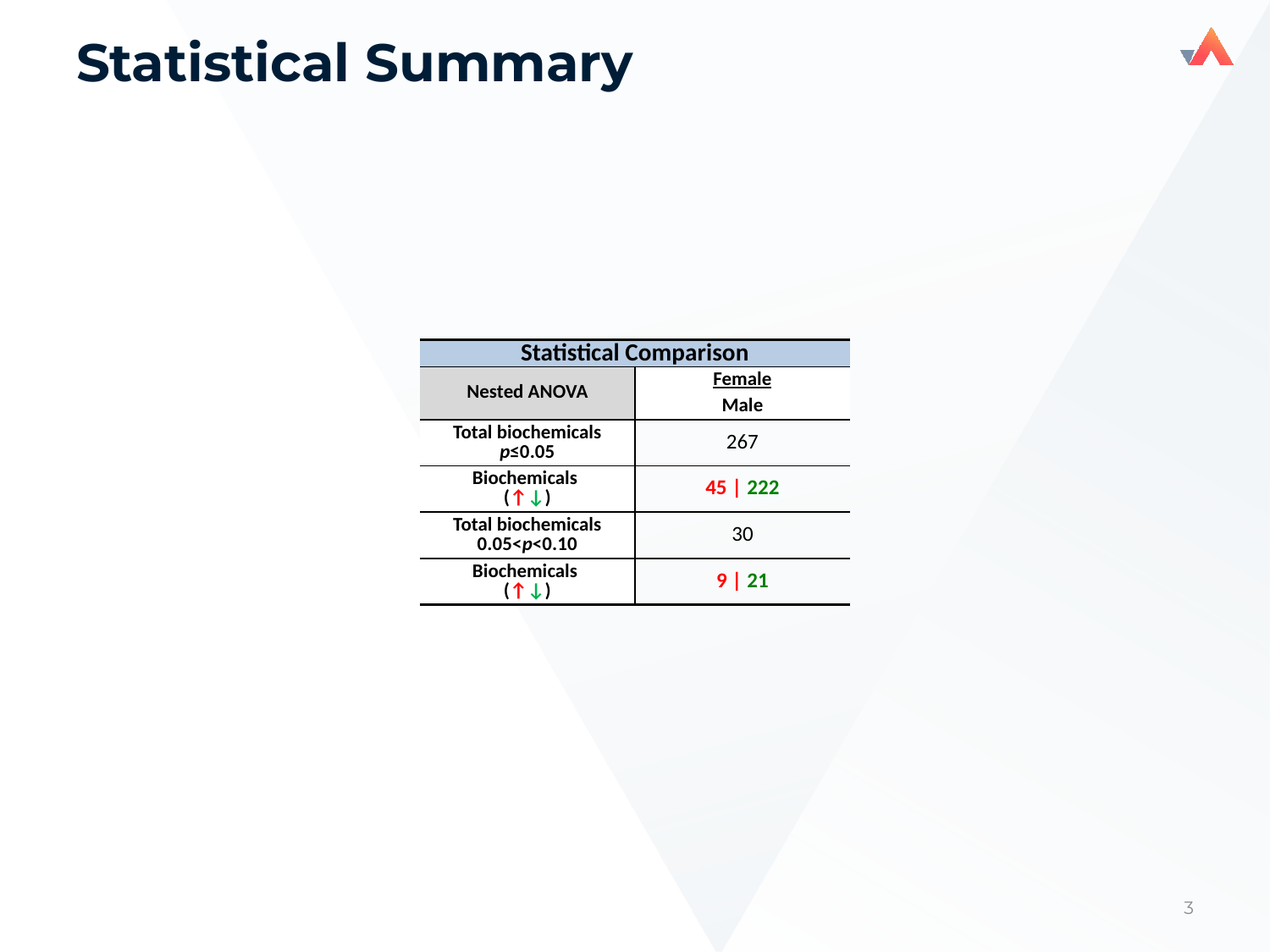

# Statistical Summary
| Statistical Comparison |  |
| --- | --- |
| Nested ANOVA | Female |
|  | Male |
| Total biochemicals p≤0.05 | 267 |
| Biochemicals (↑↓) | 45 | 222 |
| Total biochemicals 0.05<p<0.10 | 30 |
| Biochemicals (↑↓) | 9 | 21 |
3